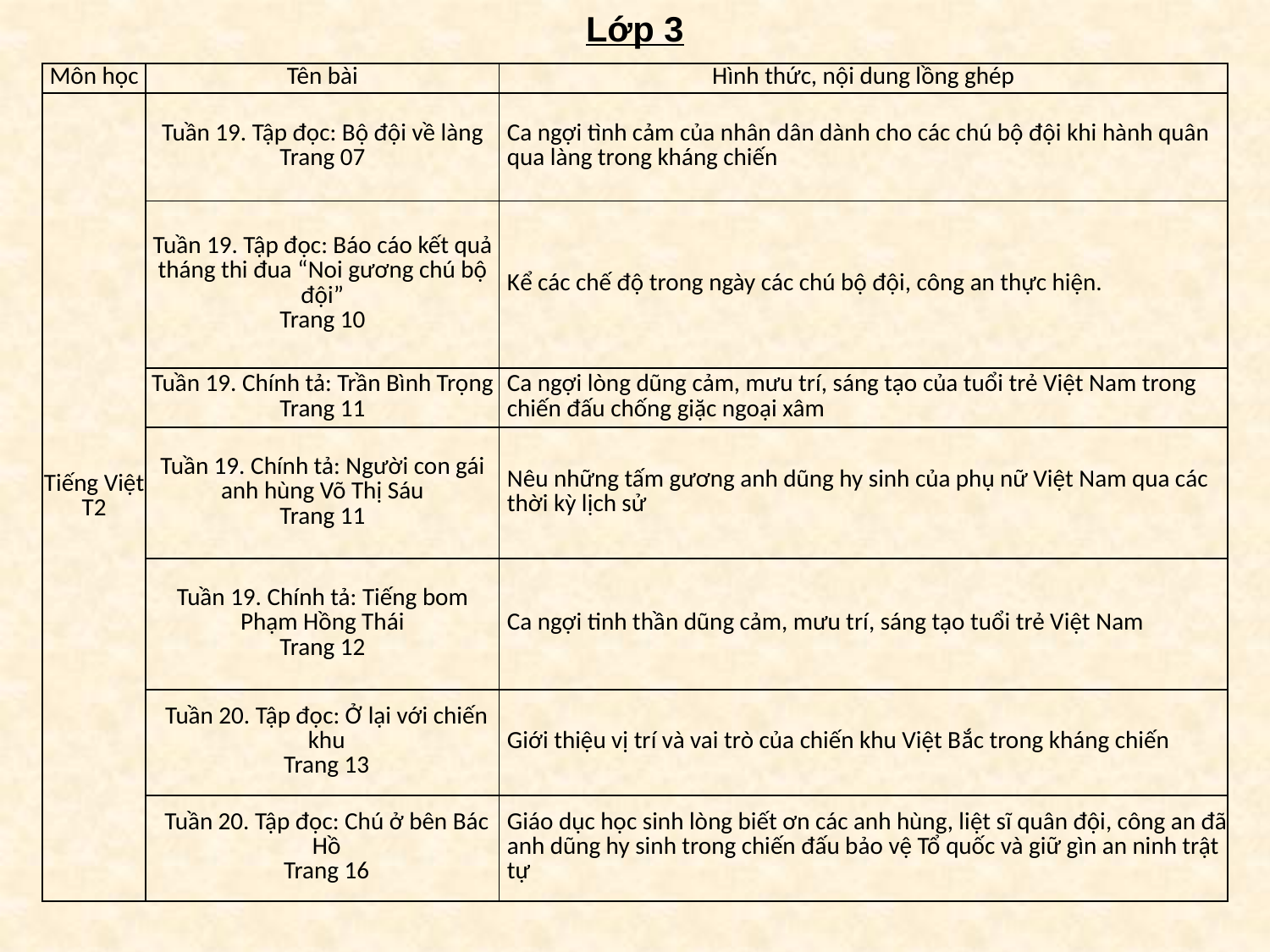

Lớp 3
| Môn học | Tên bài | Hình thức, nội dung lồng ghép |
| --- | --- | --- |
| Tiếng Việt T2 | Tuần 19. Tập đọc: Bộ đội về làng Trang 07 | Ca ngợi tình cảm của nhân dân dành cho các chú bộ đội khi hành quân qua làng trong kháng chiến |
|  | Tuần 19. Tập đọc: Báo cáo kết quả tháng thi đua “Noi gương chú bộ đội” Trang 10 | Kể các chế độ trong ngày các chú bộ đội, công an thực hiện. |
|  | Tuần 19. Chính tả: Trần Bình Trọng Trang 11 | Ca ngợi lòng dũng cảm, mưu trí, sáng tạo của tuổi trẻ Việt Nam trong chiến đấu chống giặc ngoại xâm |
|  | Tuần 19. Chính tả: Người con gái anh hùng Võ Thị Sáu Trang 11 | Nêu những tấm gương anh dũng hy sinh của phụ nữ Việt Nam qua các thời kỳ lịch sử |
|  | Tuần 19. Chính tả: Tiếng bom Phạm Hồng Thái Trang 12 | Ca ngợi tinh thần dũng cảm, mưu trí, sáng tạo tuổi trẻ Việt Nam |
|  | Tuần 20. Tập đọc: Ở lại với chiến khu Trang 13 | Giới thiệu vị trí và vai trò của chiến khu Việt Bắc trong kháng chiến |
|  | Tuần 20. Tập đọc: Chú ở bên Bác Hồ Trang 16 | Giáo dục học sinh lòng biết ơn các anh hùng, liệt sĩ quân đội, công an đã anh dũng hy sinh trong chiến đấu bảo vệ Tổ quốc và giữ gìn an ninh trật tự |